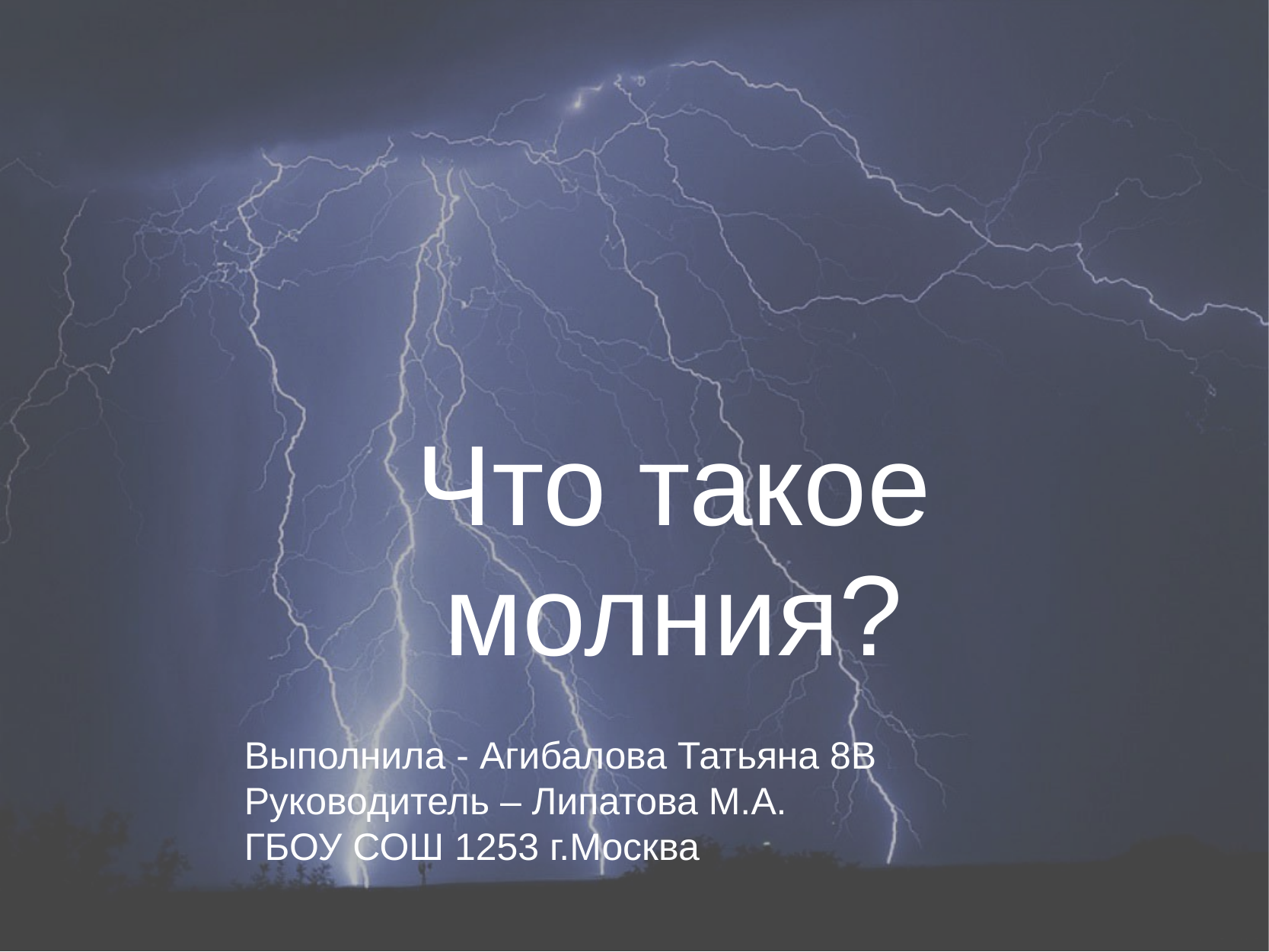

Что такое молния?
Выполнила - Агибалова Татьяна 8В
Руководитель – Липатова М.А.
ГБОУ СОШ 1253 г.Москва